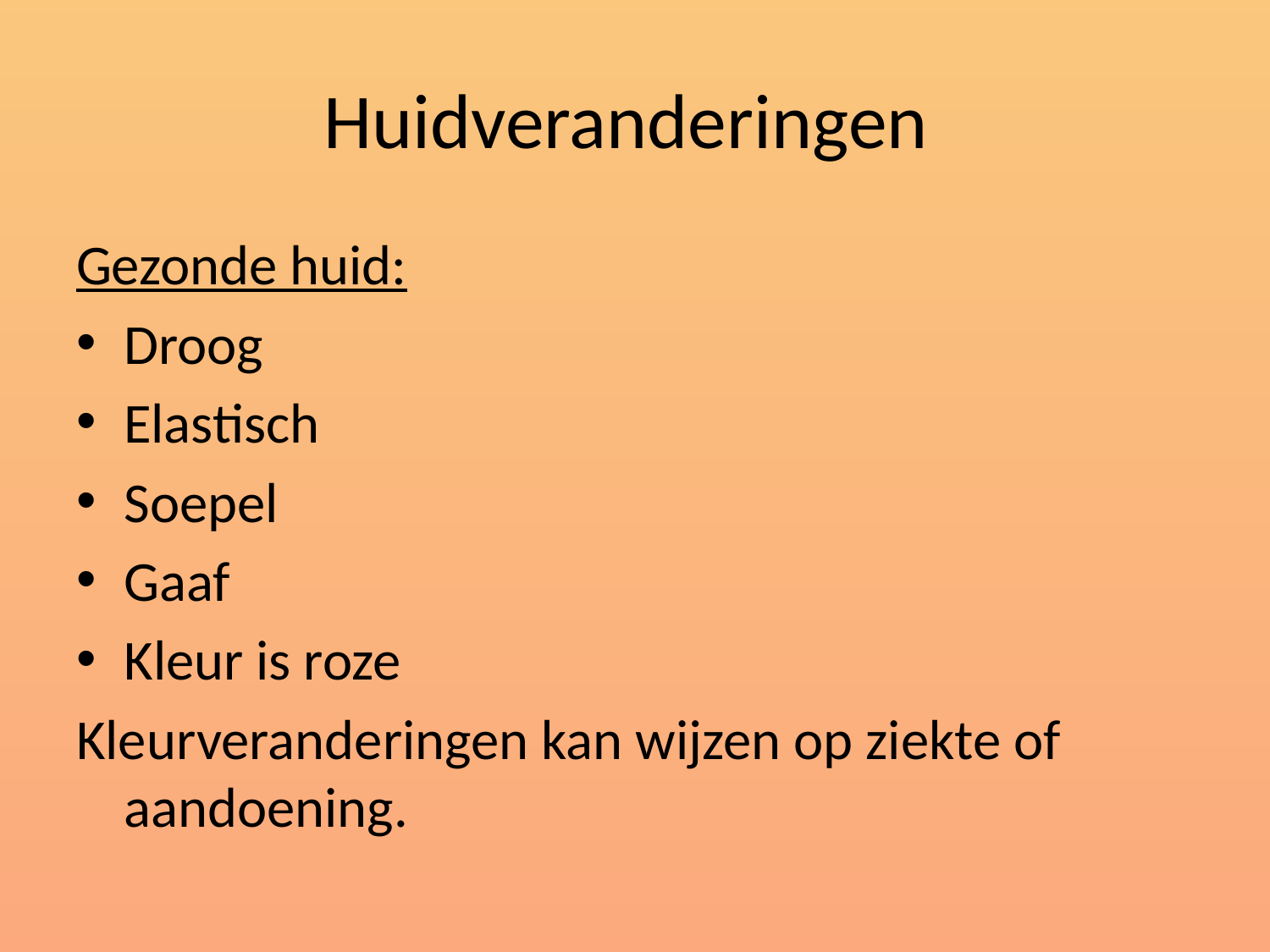

# Huidveranderingen
Gezonde huid:
Droog
Elastisch
Soepel
Gaaf
Kleur is roze
Kleurveranderingen kan wijzen op ziekte of aandoening.